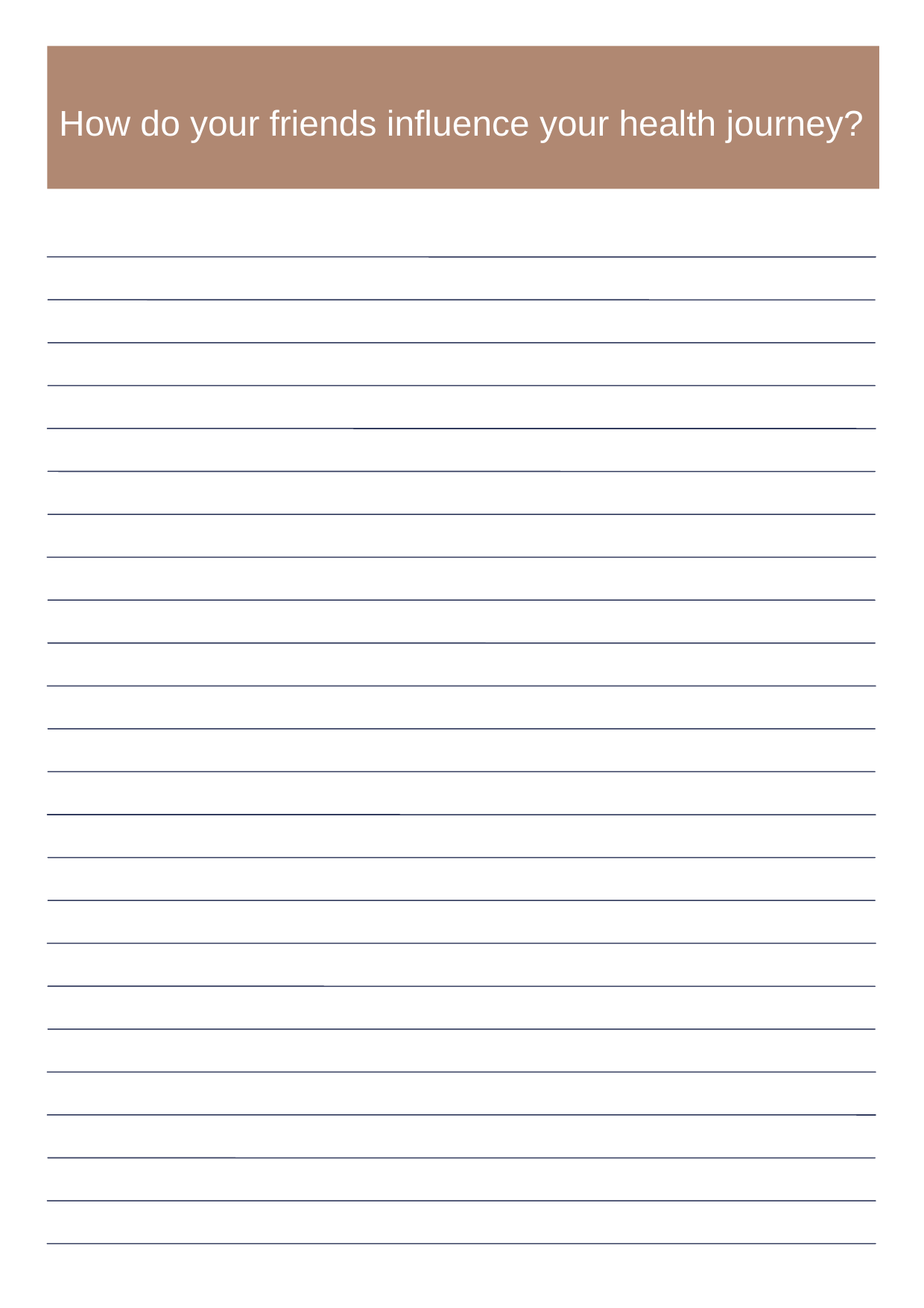

How do your friends influence your health journey?